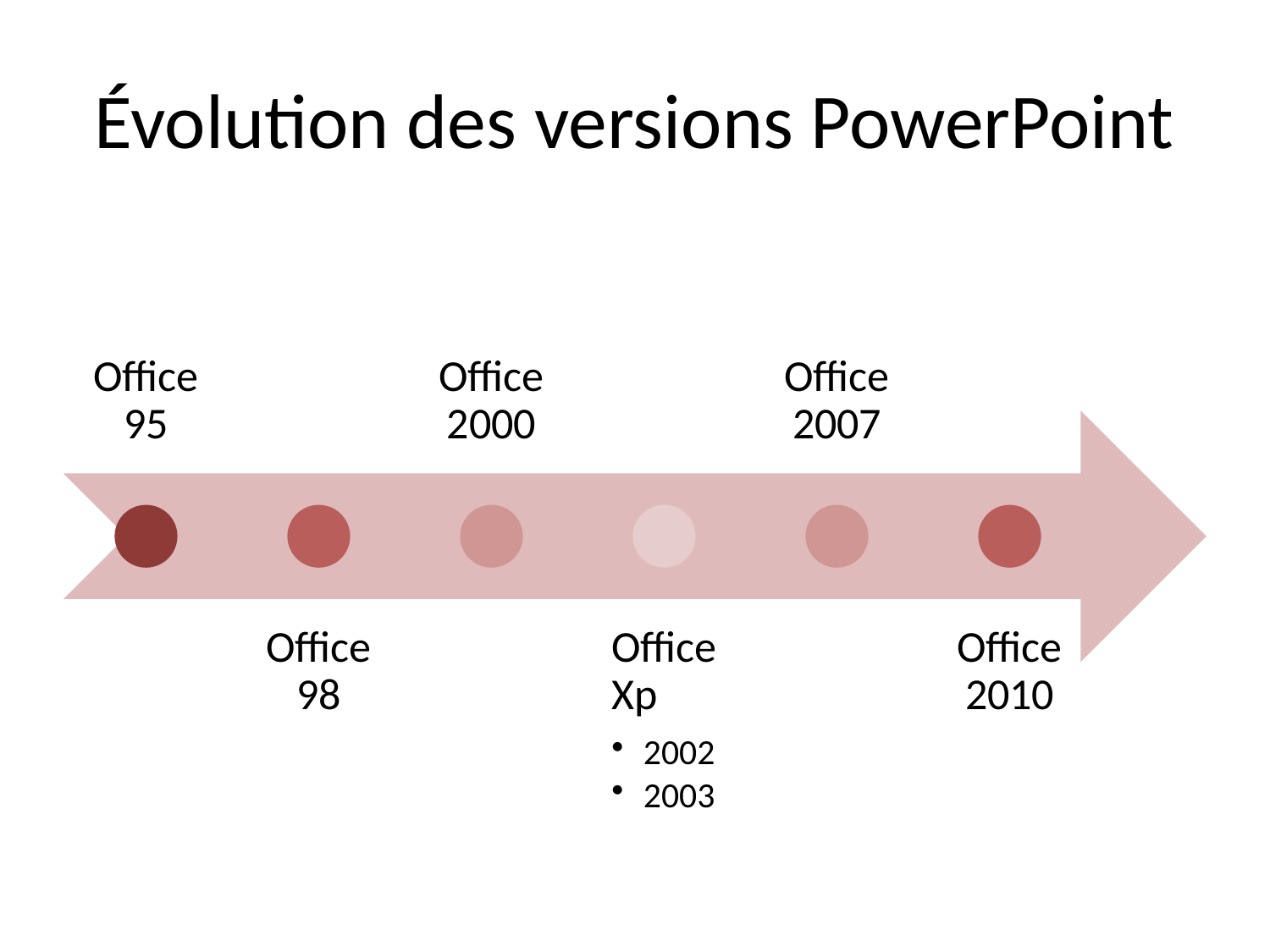

# Évolution des versions PowerPoint
Office 95
Office 98
Office 2000
Office Xp
2002
2003
Office 2007
Office 2010